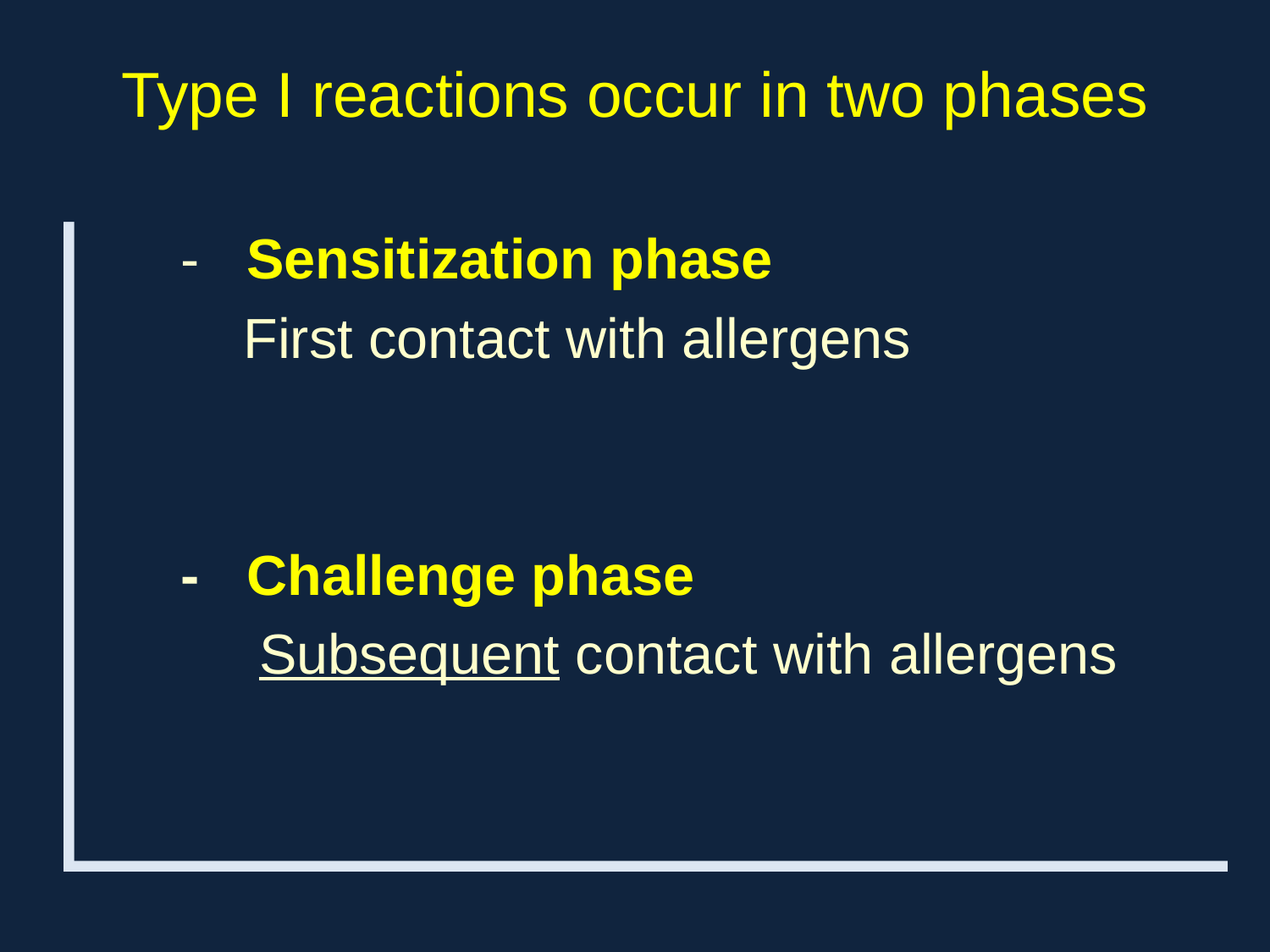

Type I reactions occur in two phases

      -   Sensitization phase
          First contact with allergens

      -   Challenge phase
           Subsequent contact with allergens

Phase I :
          -   Sensitization   phase .
              Allergen   enter    tissues ,  induce     an
           immune   response   . B – cells   transform
            to    plasma    cells     &    produce    IgE.

          - IgE  bind  to receptors  on  Mast cells  and
            basophiles ( F c ЄRI - high   affinity  receptors).
                           individuals   become :

                                  “ Sensitized . “

Phase I :
          -   Sensitization   phase .
              Allergen   enter    tissues ,  induce     an
           immune   response   . B – cells   transform
            to    plasma    cells     &    produce    IgE.

          - IgE  bind  to receptors  on  Mast cells  and
            basophiles ( F c ЄRI - high   affinity  receptors).
                           individuals   become :

                                  “ Sensitized . “

# Type I  Reaction  occur  in  2  phases: